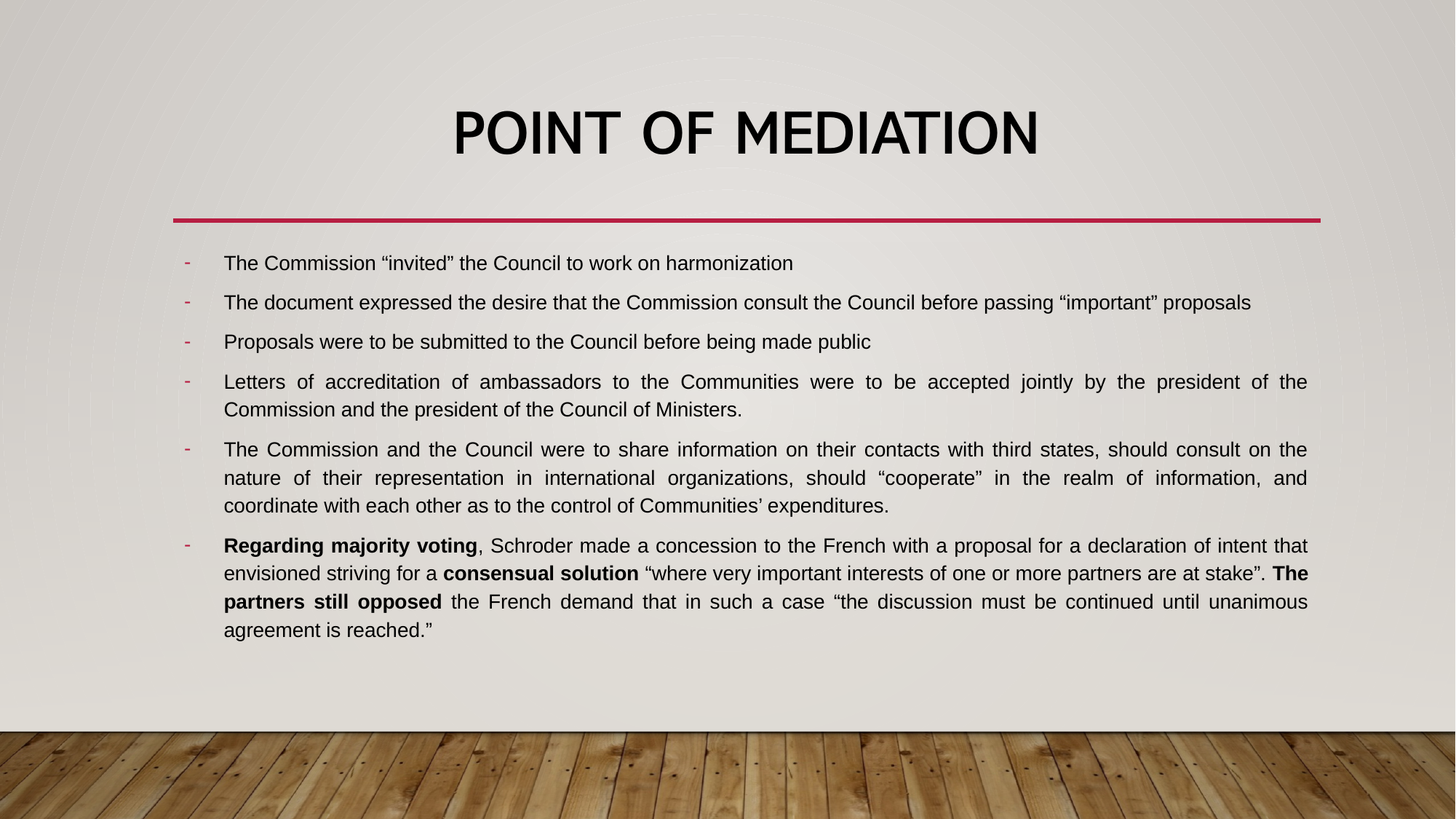

# Point of mediation
The Commission “invited” the Council to work on harmonization
The document expressed the desire that the Commission consult the Council before passing “important” proposals
Proposals were to be submitted to the Council before being made public
Letters of accreditation of ambassadors to the Communities were to be accepted jointly by the president of the Commission and the president of the Council of Ministers.
The Commission and the Council were to share information on their contacts with third states, should consult on the nature of their representation in international organizations, should “cooperate” in the realm of information, and coordinate with each other as to the control of Communities’ expenditures.
Regarding majority voting, Schroder made a concession to the French with a proposal for a declaration of intent that envisioned striving for a consensual solution “where very important interests of one or more partners are at stake”. The partners still opposed the French demand that in such a case “the discussion must be continued until unanimous agreement is reached.”